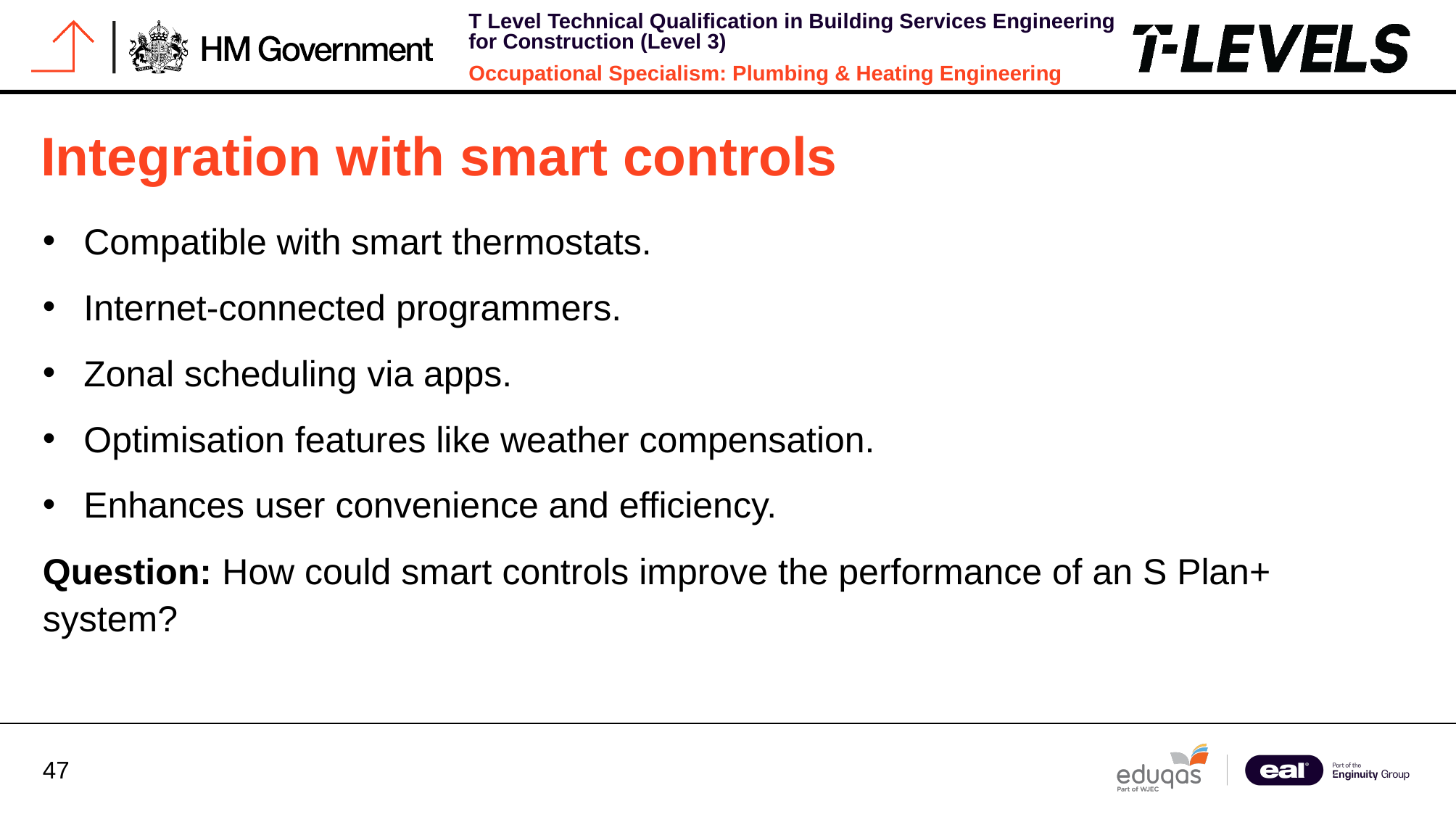

# Integration with smart controls
Compatible with smart thermostats.
Internet-connected programmers.
Zonal scheduling via apps.
Optimisation features like weather compensation.
Enhances user convenience and efficiency.
Question: How could smart controls improve the performance of an S Plan+ system?